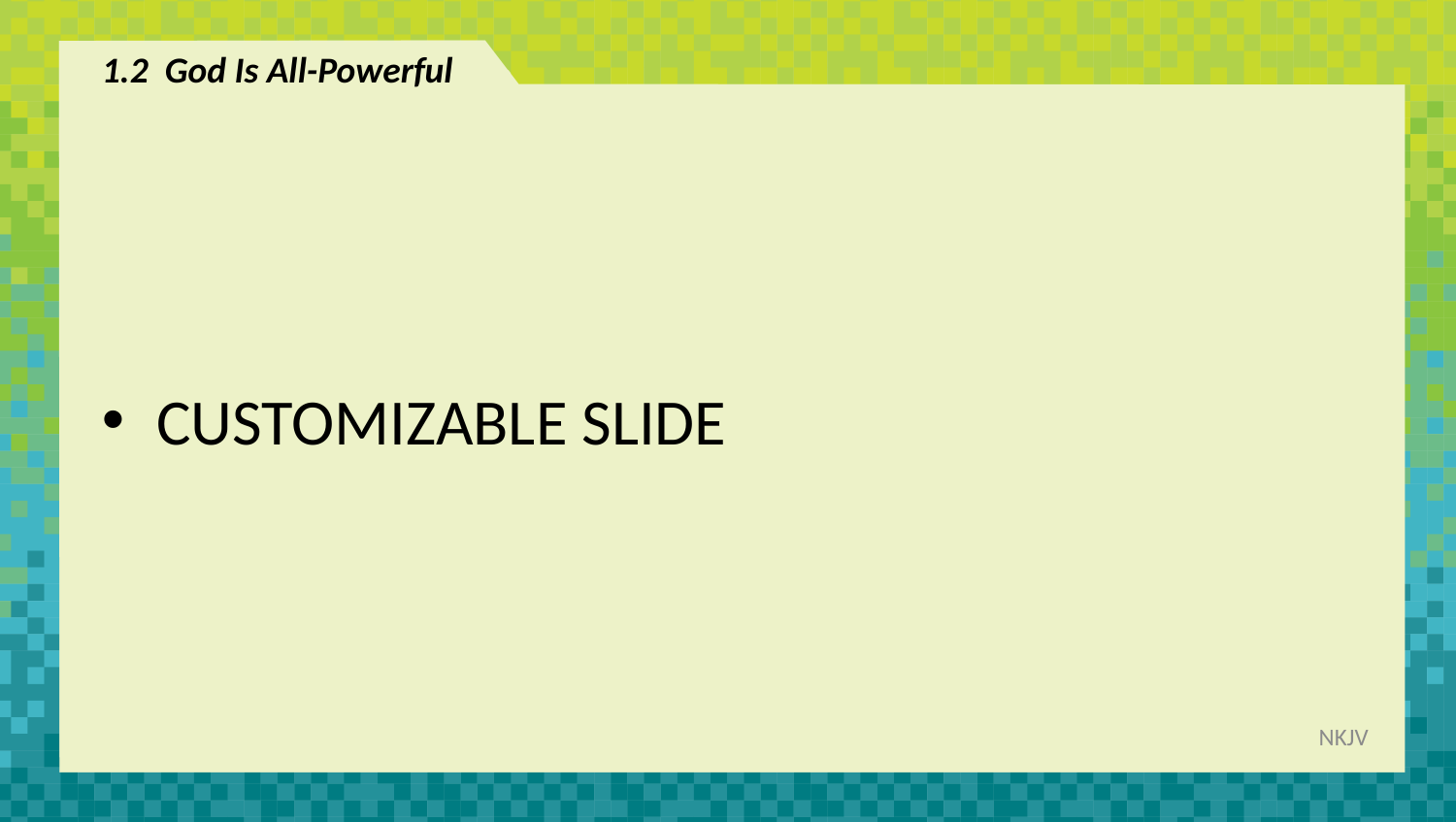

# 1.2  God Is All-Powerful
CUSTOMIZABLE SLIDE
NKJV